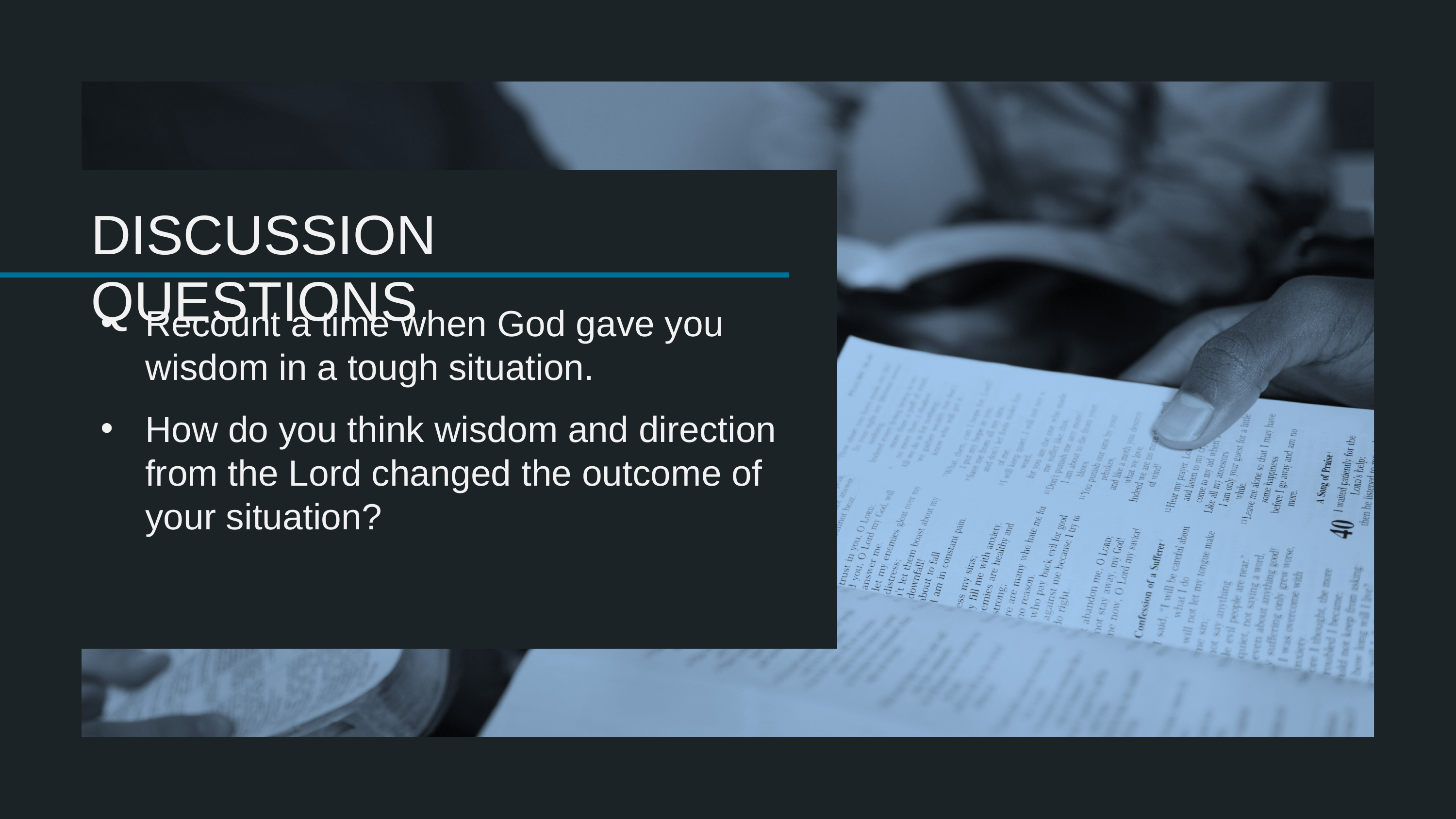

Recount a time when God gave you wisdom in a tough situation.
How do you think wisdom and direction from the Lord changed the outcome of your situation?